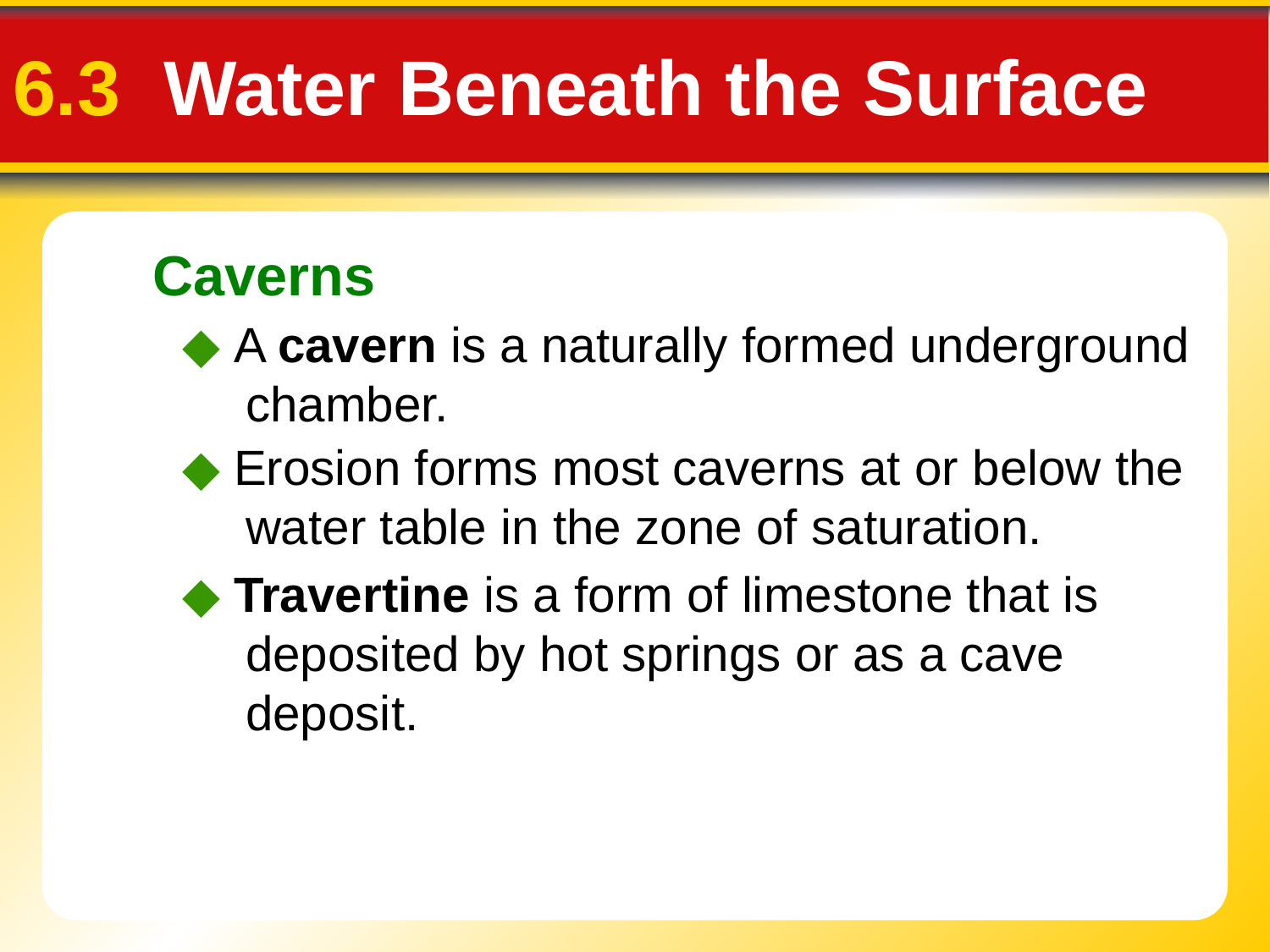

6.3  Water Beneath the Surface

Caverns
◆ A cavern is a naturally formed underground chamber.
◆ Erosion forms most caverns at or below the water table in the zone of saturation.
◆ Travertine is a form of limestone that is deposited by hot springs or as a cave deposit.